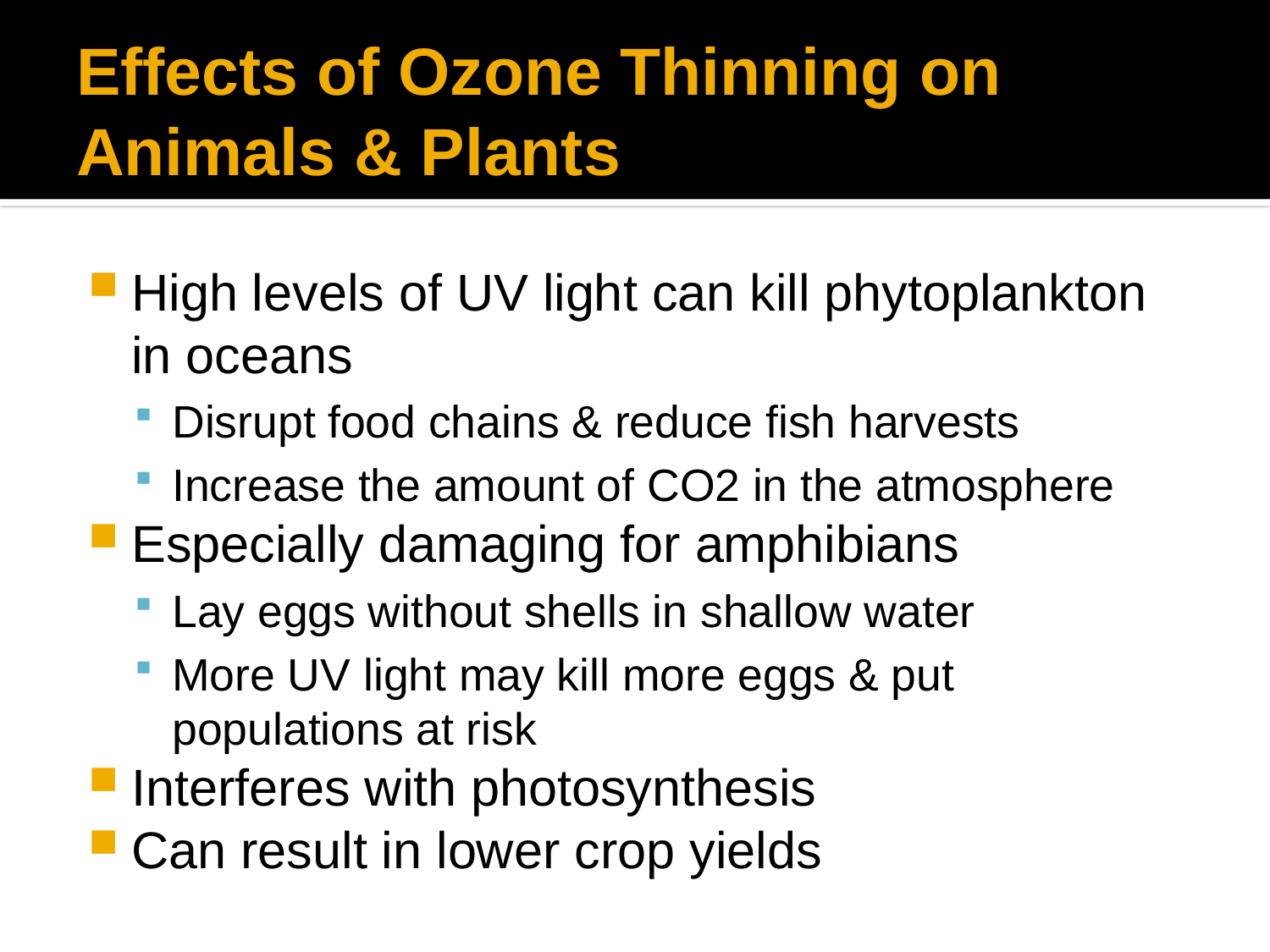

# Effects of Ozone Thinning on Animals & Plants
High levels of UV light can kill phytoplankton in oceans
Disrupt food chains & reduce fish harvests
Increase the amount of CO2 in the atmosphere
Especially damaging for amphibians
Lay eggs without shells in shallow water
More UV light may kill more eggs & put populations at risk
Interferes with photosynthesis
Can result in lower crop yields